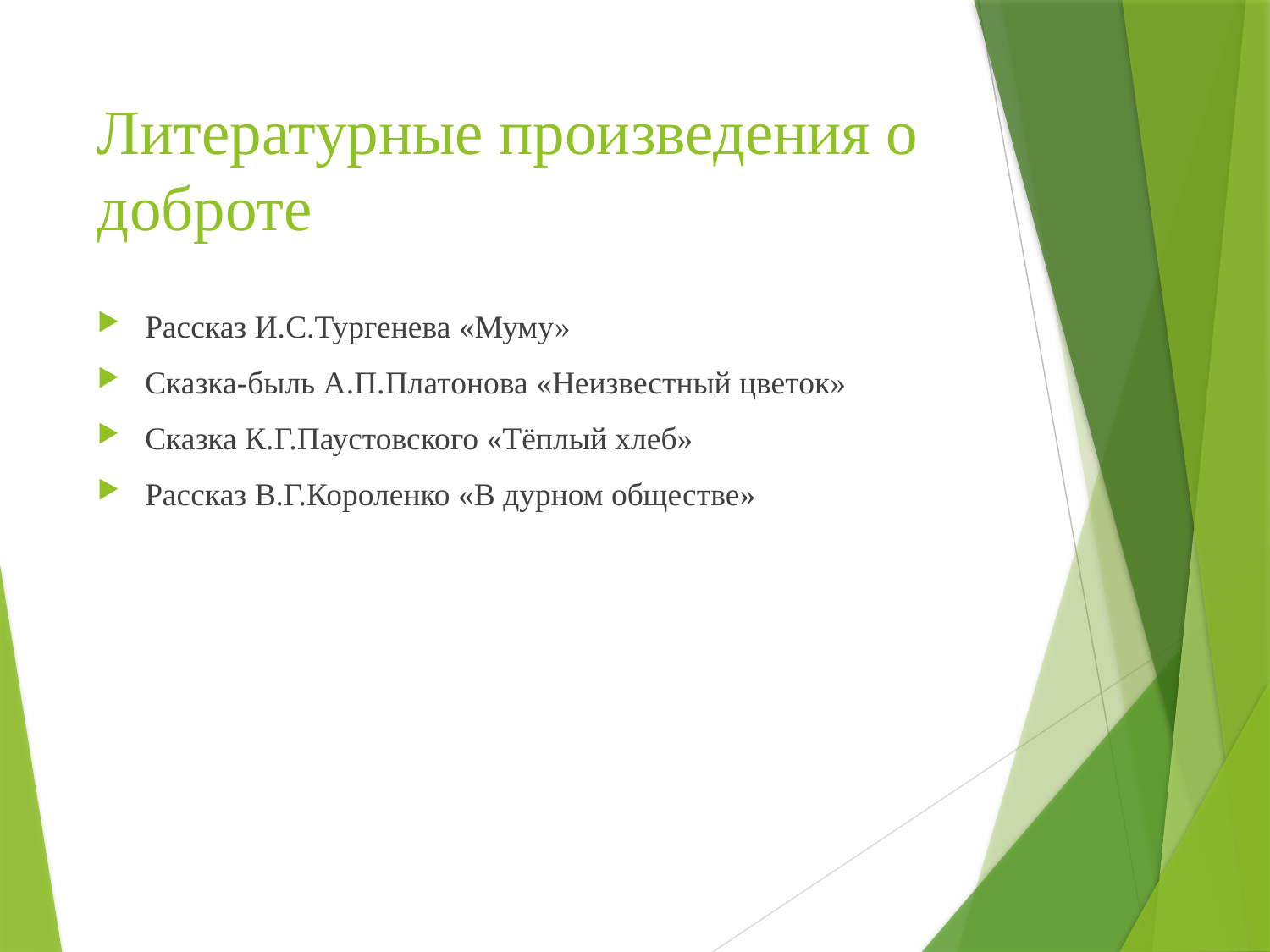

# Литературные произведения о доброте
Рассказ И.С.Тургенева «Муму»
Сказка-быль А.П.Платонова «Неизвестный цветок»
Сказка К.Г.Паустовского «Тёплый хлеб»
Рассказ В.Г.Короленко «В дурном обществе»